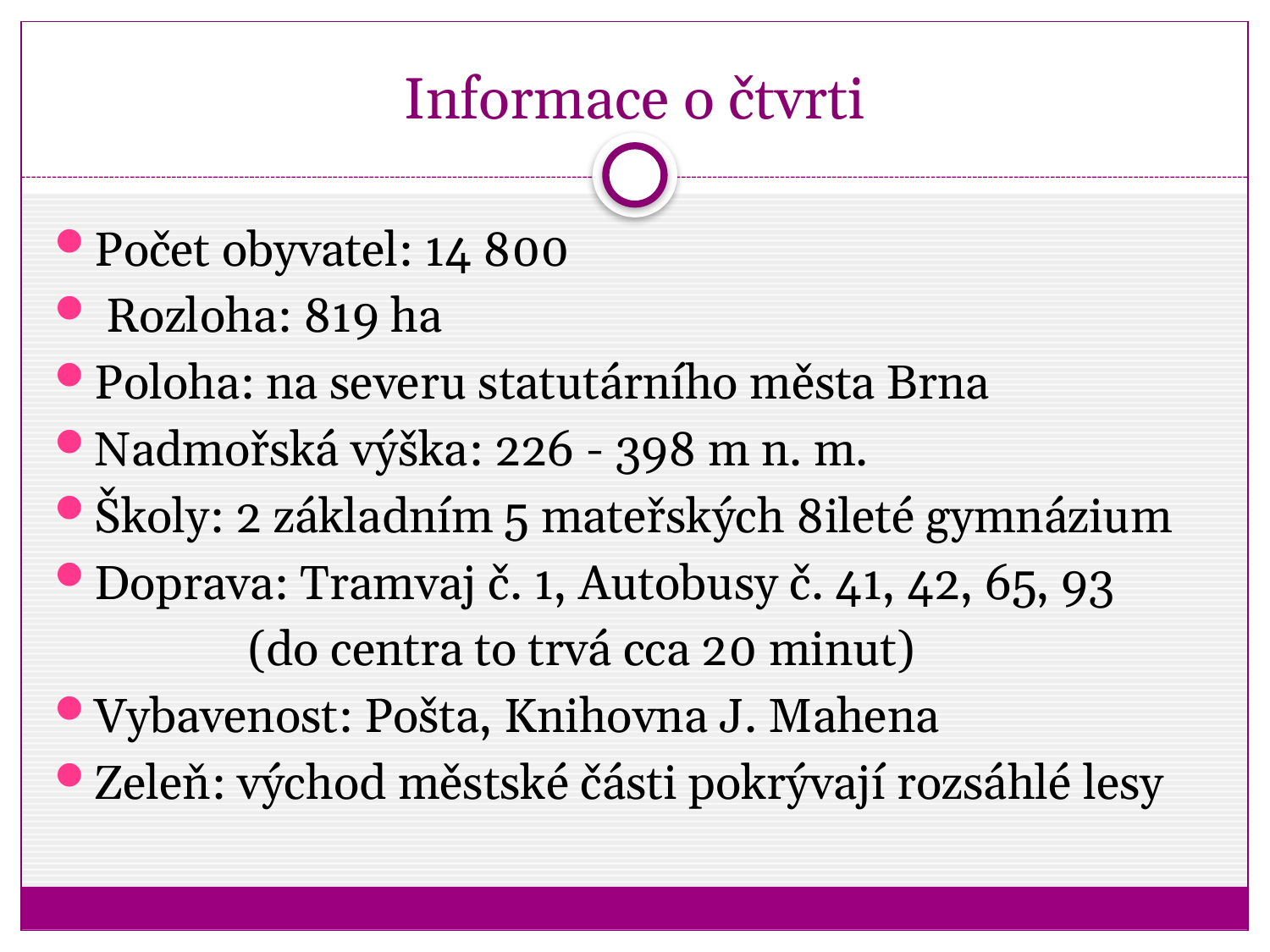

# Informace o čtvrti
Počet obyvatel: 14 800
 Rozloha: 819 ha
Poloha: na severu statutárního města Brna
Nadmořská výška: 226 - 398 m n. m.
Školy: 2 základním 5 mateřských 8ileté gymnázium
Doprava: Tramvaj č. 1, Autobusy č. 41, 42, 65, 93
                 (do centra to trvá cca 20 minut)
Vybavenost: Pošta, Knihovna J. Mahena
Zeleň: východ městské části pokrývají rozsáhlé lesy